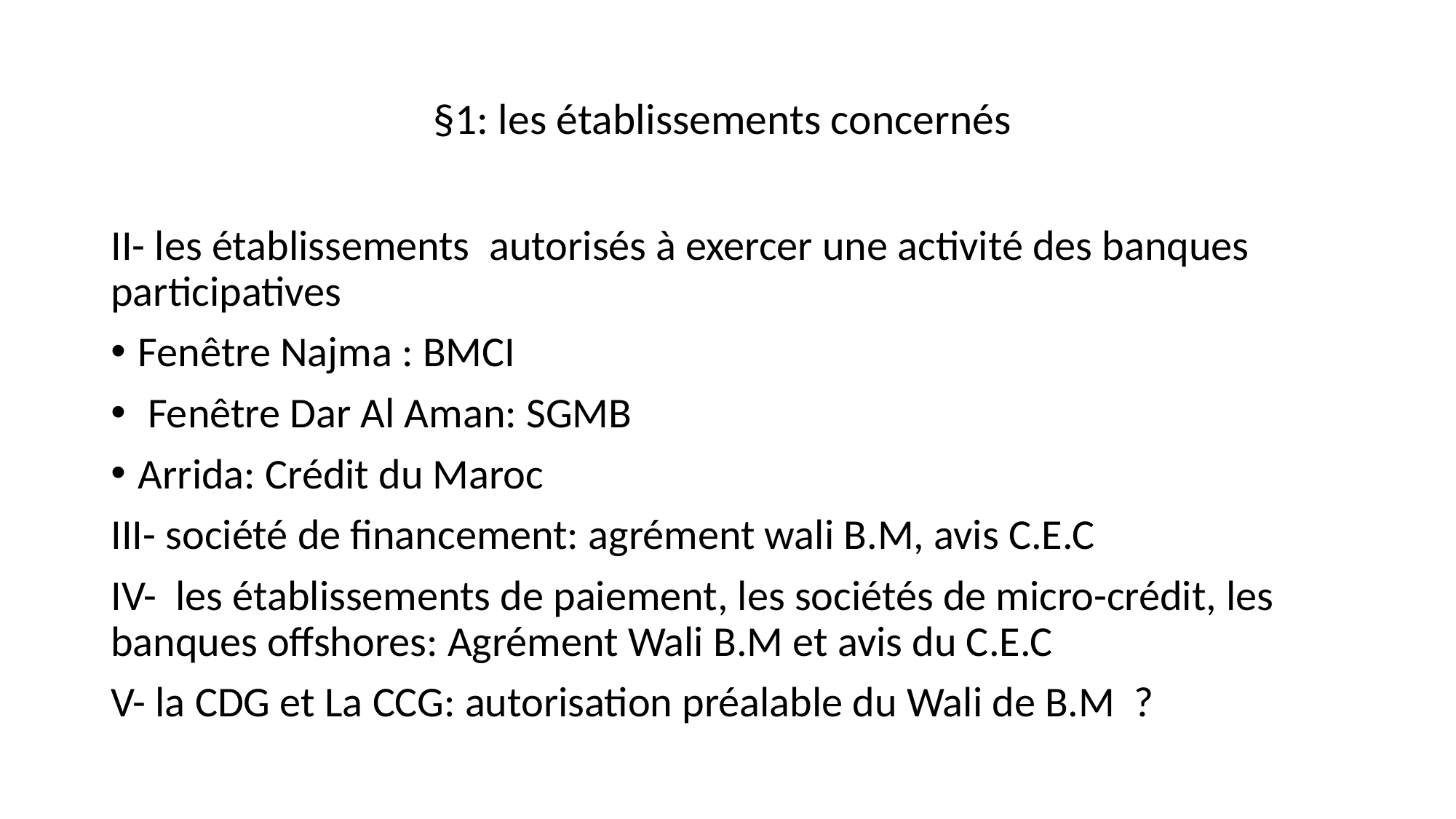

# §1: les établissements concernés
II- les établissements  autorisés à exercer une activité des banques participatives
Fenêtre Najma : BMCI
 Fenêtre Dar Al Aman: SGMB
Arrida: Crédit du Maroc
III- société de financement: agrément wali B.M, avis C.E.C
IV-  les établissements de paiement, les sociétés de micro-crédit, les banques offshores: Agrément Wali B.M et avis du C.E.C
V- la CDG et La CCG: autorisation préalable du Wali de B.M  ?